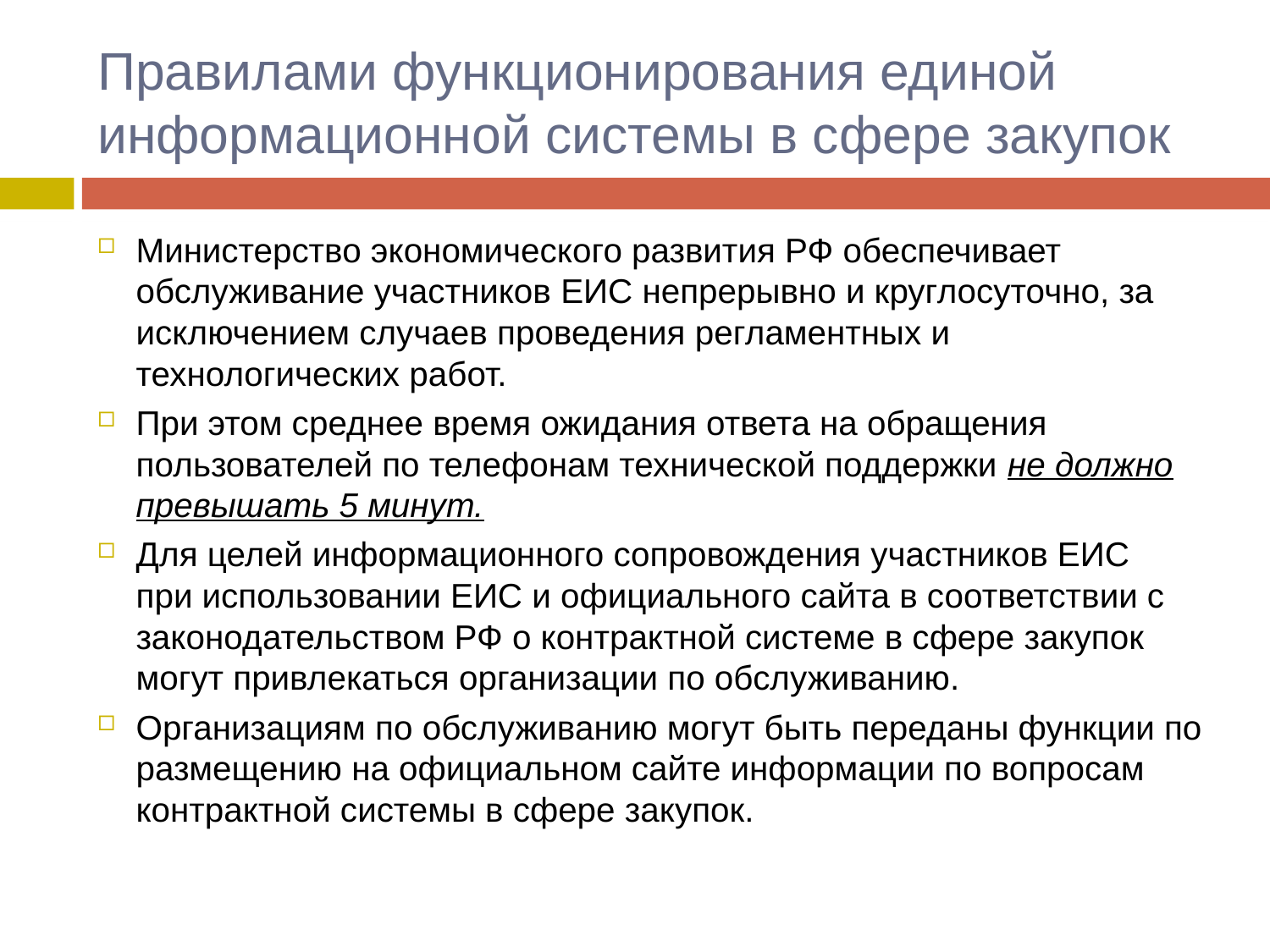

# Правилами функционирования единой информационной системы в сфере закупок
Министерство экономического развития РФ обеспечивает обслуживание участников ЕИС непрерывно и круглосуточно, за исключением случаев проведения регламентных и технологических работ.
При этом среднее время ожидания ответа на обращения пользователей по телефонам технической поддержки не должно превышать 5 минут.
Для целей информационного сопровождения участников ЕИС  при использовании ЕИС и официального сайта в соответствии с законодательством РФ о контрактной системе в сфере закупок могут привлекаться организации по обслуживанию.
Организациям по обслуживанию могут быть переданы функции по размещению на официальном сайте информации по вопросам контрактной системы в сфере закупок.